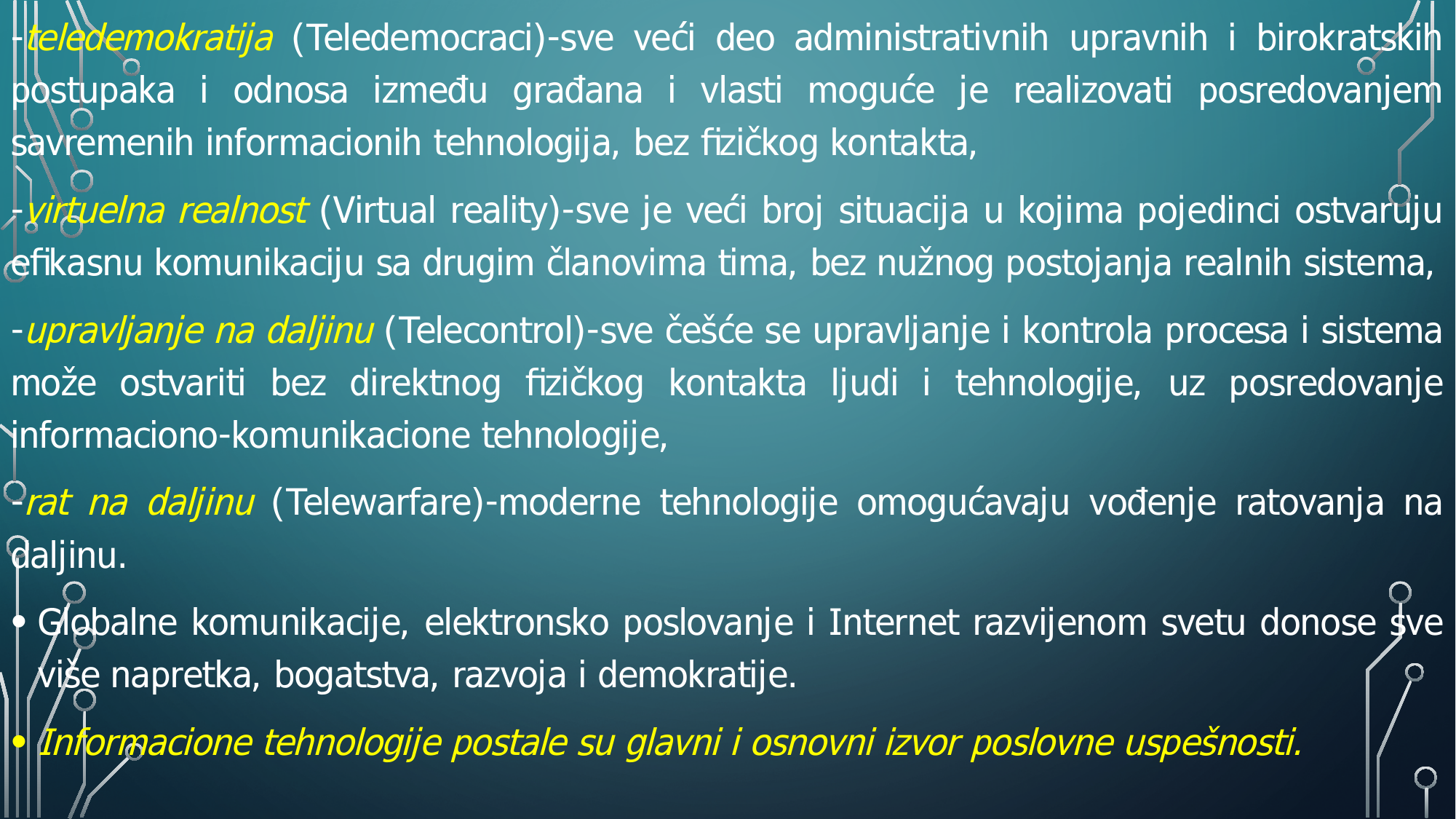

-teledemokratija (Teledemocraci)-sve veći deo administrativnih upravnih i birokratskih postupaka i odnosa između građana i vlasti moguće je realizovati posredovanjem savremenih informacionih tehnologija, bez fizičkog kontakta,
-virtuelna realnost (Virtual reality)-sve je veći broj situacija u kojima pojedinci ostvaruju efikasnu komunikaciju sa drugim članovima tima, bez nužnog postojanja realnih sistema,
-upravljanje na daljinu (Telecontrol)-sve češće se upravljanje i kontrola procesa i sistema može ostvariti bez direktnog fizičkog kontakta ljudi i tehnologije, uz posredovanje informaciono-komunikacione tehnologije,
-rat na daljinu (Telewarfare)-moderne tehnologije omogućavaju vođenje ratovanja na daljinu.
Globalne komunikacije, elektronsko poslovanje i Internet razvijenom svetu donose sve više napretka, bogatstva, razvoja i demokratije.
Informacione tehnologije postale su glavni i osnovni izvor poslovne uspešnosti.